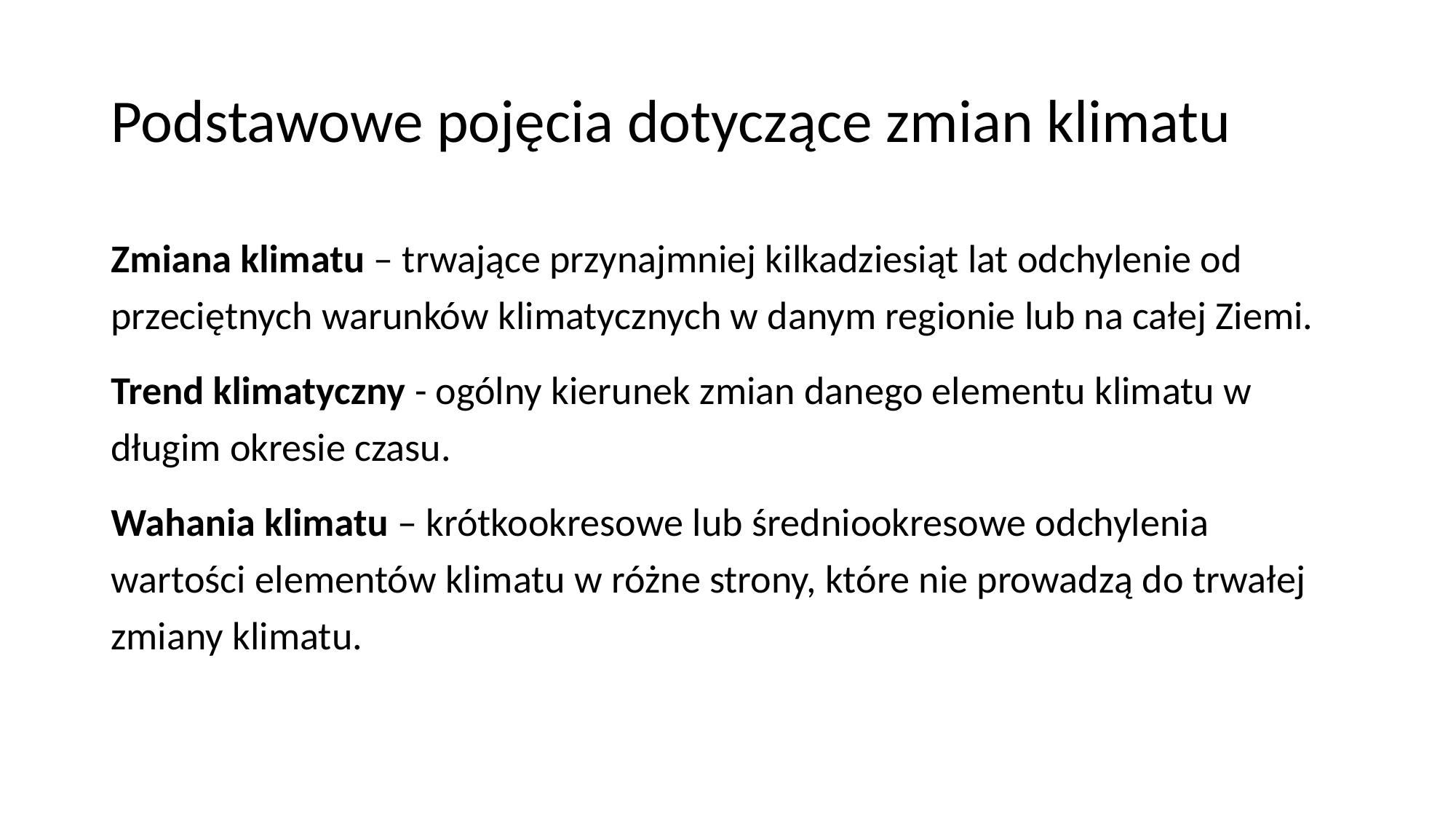

# Podstawowe pojęcia dotyczące zmian klimatu
Zmiana klimatu – trwające przynajmniej kilkadziesiąt lat odchylenie od przeciętnych warunków klimatycznych w danym regionie lub na całej Ziemi.
Trend klimatyczny - ogólny kierunek zmian danego elementu klimatu w długim okresie czasu.
Wahania klimatu – krótkookresowe lub średniookresowe odchylenia wartości elementów klimatu w różne strony, które nie prowadzą do trwałej zmiany klimatu.